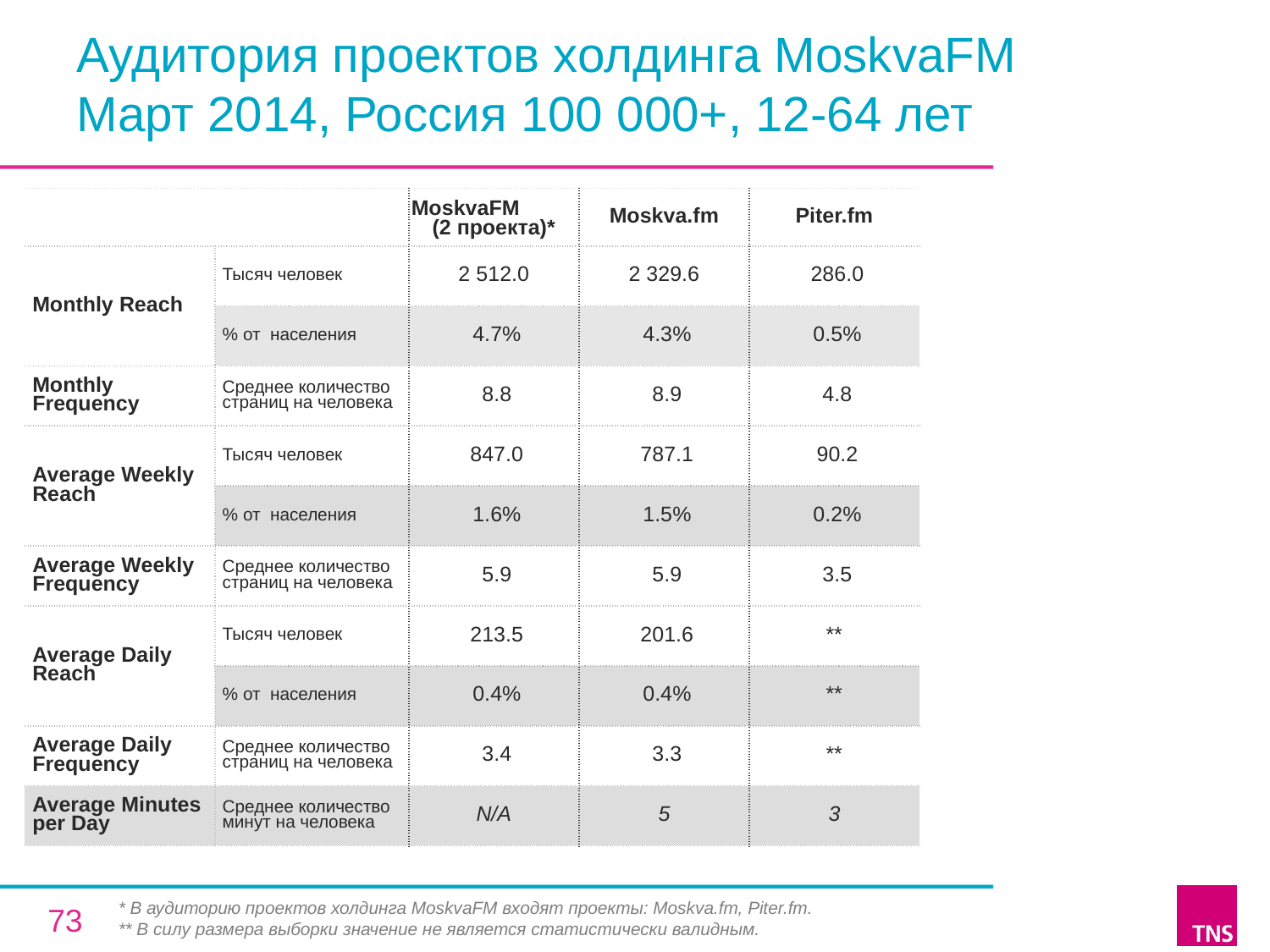

# Аудитория проектов холдинга MoskvaFM Март 2014, Россия 100 000+, 12-64 лет
|  |  | MoskvaFM (2 проекта)\* | Moskva.fm | Piter.fm |
| --- | --- | --- | --- | --- |
| Monthly Reach | Тысяч человек | 2 512.0 | 2 329.6 | 286.0 |
|  | % от населения | 4.7% | 4.3% | 0.5% |
| Monthly Frequency | Среднее количество страниц на человека | 8.8 | 8.9 | 4.8 |
| Average Weekly Reach | Тысяч человек | 847.0 | 787.1 | 90.2 |
|  | % от населения | 1.6% | 1.5% | 0.2% |
| Average Weekly Frequency | Среднее количество страниц на человека | 5.9 | 5.9 | 3.5 |
| Average Daily Reach | Тысяч человек | 213.5 | 201.6 | \*\* |
|  | % от населения | 0.4% | 0.4% | \*\* |
| Average Daily Frequency | Среднее количество страниц на человека | 3.4 | 3.3 | \*\* |
| Average Minutes per Day | Среднее количество минут на человека | N/A | 5 | 3 |
* В аудиторию проектов холдинга MoskvaFM входят проекты: Moskva.fm, Piter.fm.
** В силу размера выборки значение не является статистически валидным.
73